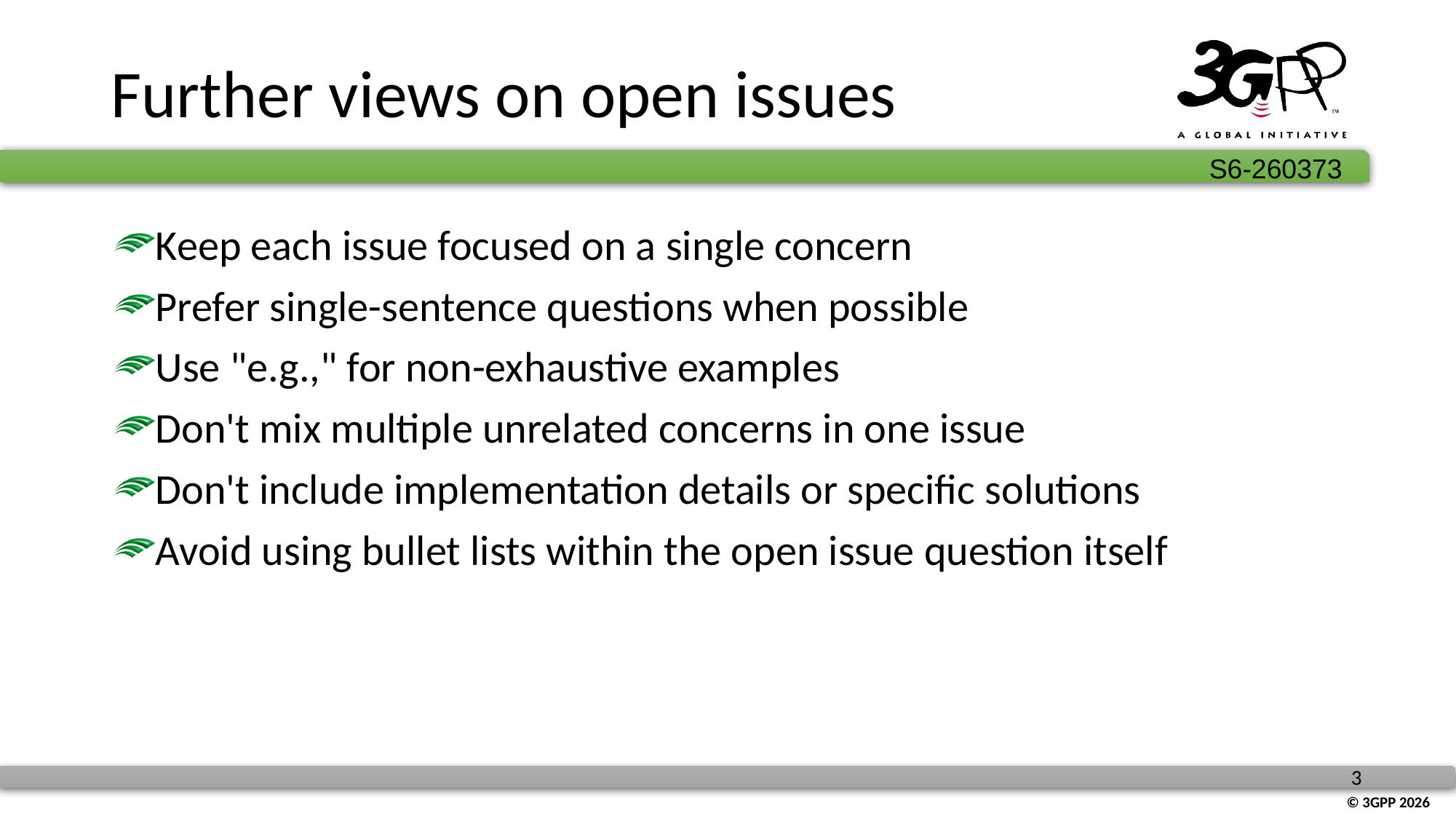

# Further views on open issues
Keep each issue focused on a single concern
Prefer single-sentence questions when possible
Use "e.g.," for non-exhaustive examples
Don't mix multiple unrelated concerns in one issue
Don't include implementation details or specific solutions
Avoid using bullet lists within the open issue question itself